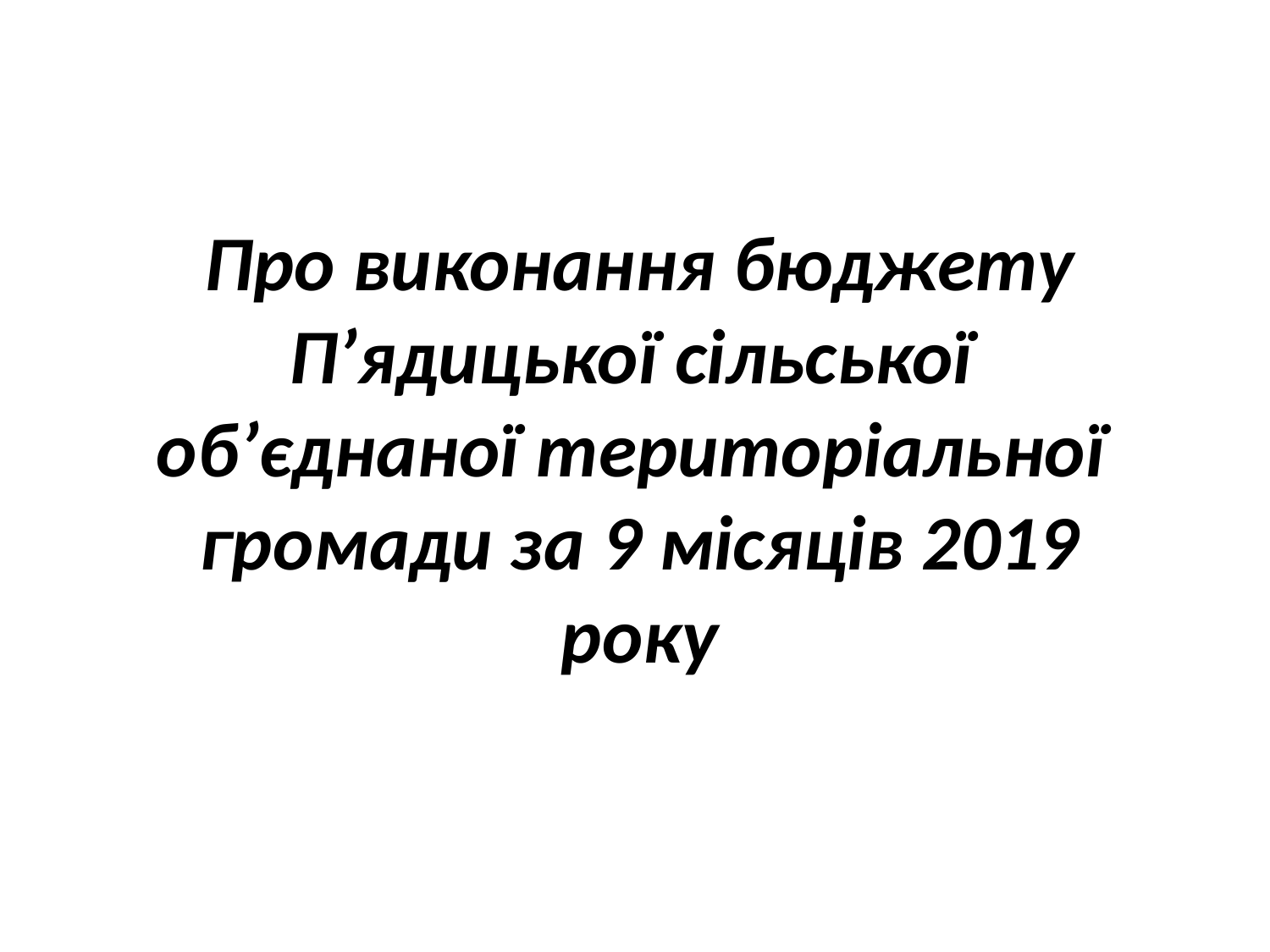

# Про виконання бюджету П’ядицької сільської об’єднаної територіальної громади за 9 місяців 2019 року